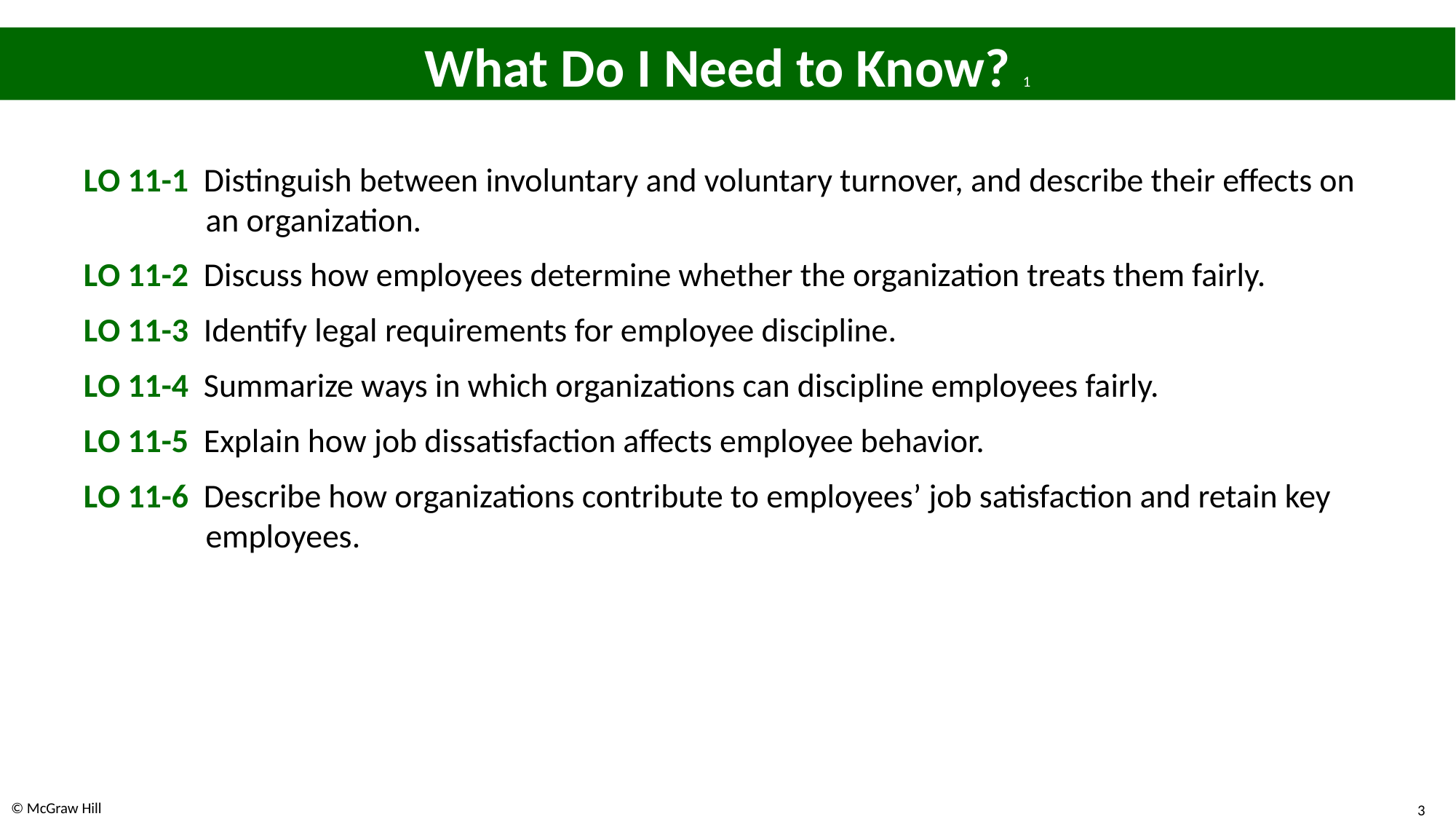

# What Do I Need to Know? 1
L O 11-1  Distinguish between involuntary and voluntary turnover, and describe their effects on an organization.
L O 11-2  Discuss how employees determine whether the organization treats them fairly.
L O 11-3  Identify legal requirements for employee discipline.
L O 11-4  Summarize ways in which organizations can discipline employees fairly.
L O 11-5  Explain how job dissatisfaction affects employee behavior.
L O 11-6  Describe how organizations contribute to employees’ job satisfaction and retain key employees.